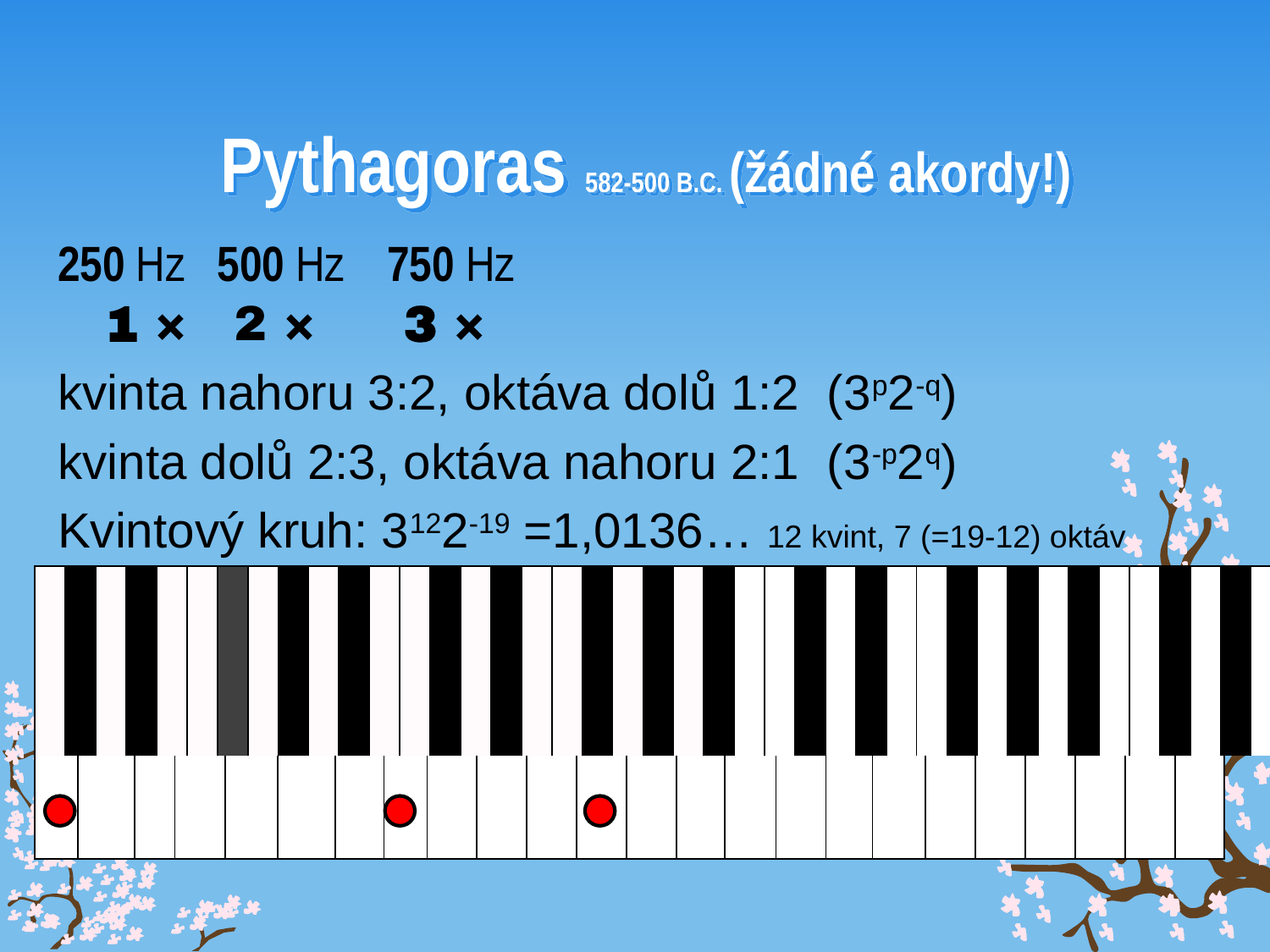

# Pythagoras 582-500 B.C. (žádné akordy!)
250 Hz
1 ×
kvinta nahoru 3:2, oktáva dolů 1:2  (3p2-q)
kvinta dolů 2:3, oktáva nahoru 2:1  (3-p2q)
Kvintový kruh: 3122-19 =1,0136… 12 kvint, 7 (=19-12) oktáv
500 Hz
 2 ×
750 Hz
 3 ×
|  |  |  |  |  |  |  |  |  |  |  |  |  |  |  |  |  |  |  |  |  |  |  |  |  |  |  |  |  |  |  |  |  |  |  |  |  |  |  |  |  |
| --- | --- | --- | --- | --- | --- | --- | --- | --- | --- | --- | --- | --- | --- | --- | --- | --- | --- | --- | --- | --- | --- | --- | --- | --- | --- | --- | --- | --- | --- | --- | --- | --- | --- | --- | --- | --- | --- | --- | --- | --- |
|  |  |  |  |  |  |  |  |  |  |  |  |  |  |  |  |  |  |  |  |  |  |  |  |
| --- | --- | --- | --- | --- | --- | --- | --- | --- | --- | --- | --- | --- | --- | --- | --- | --- | --- | --- | --- | --- | --- | --- | --- |